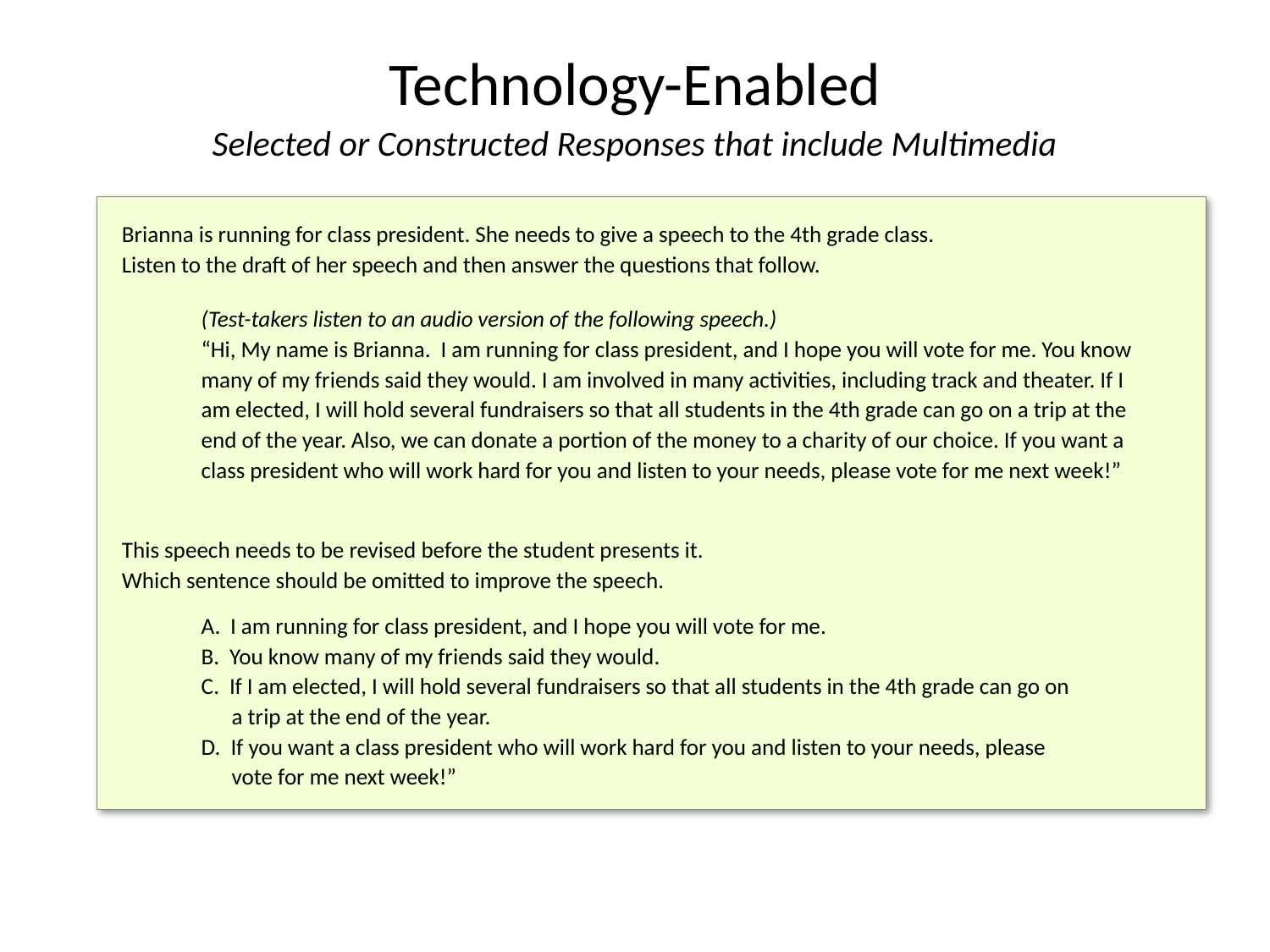

# Technology-Enabled
Selected or Constructed Responses that include Multimedia

Brianna is running for class president. She needs to give a speech to the 4th grade class.
Listen to the draft of her speech and then answer the questions that follow.
(Test-takers listen to an audio version of the following speech.)
“Hi, My name is Brianna.  I am running for class president, and I hope you will vote for me. You know many of my friends said they would. I am involved in many activities, including track and theater. If I am elected, I will hold several fundraisers so that all students in the 4th grade can go on a trip at the end of the year. Also, we can donate a portion of the money to a charity of our choice. If you want a class president who will work hard for you and listen to your needs, please vote for me next week!”
This speech needs to be revised before the student presents it.
Which sentence should be omitted to improve the speech.
A.  I am running for class president, and I hope you will vote for me.
B.  You know many of my friends said they would.
C.  If I am elected, I will hold several fundraisers so that all students in the 4th grade can go on
      a trip at the end of the year.
D.  If you want a class president who will work hard for you and listen to your needs, please
      vote for me next week!”